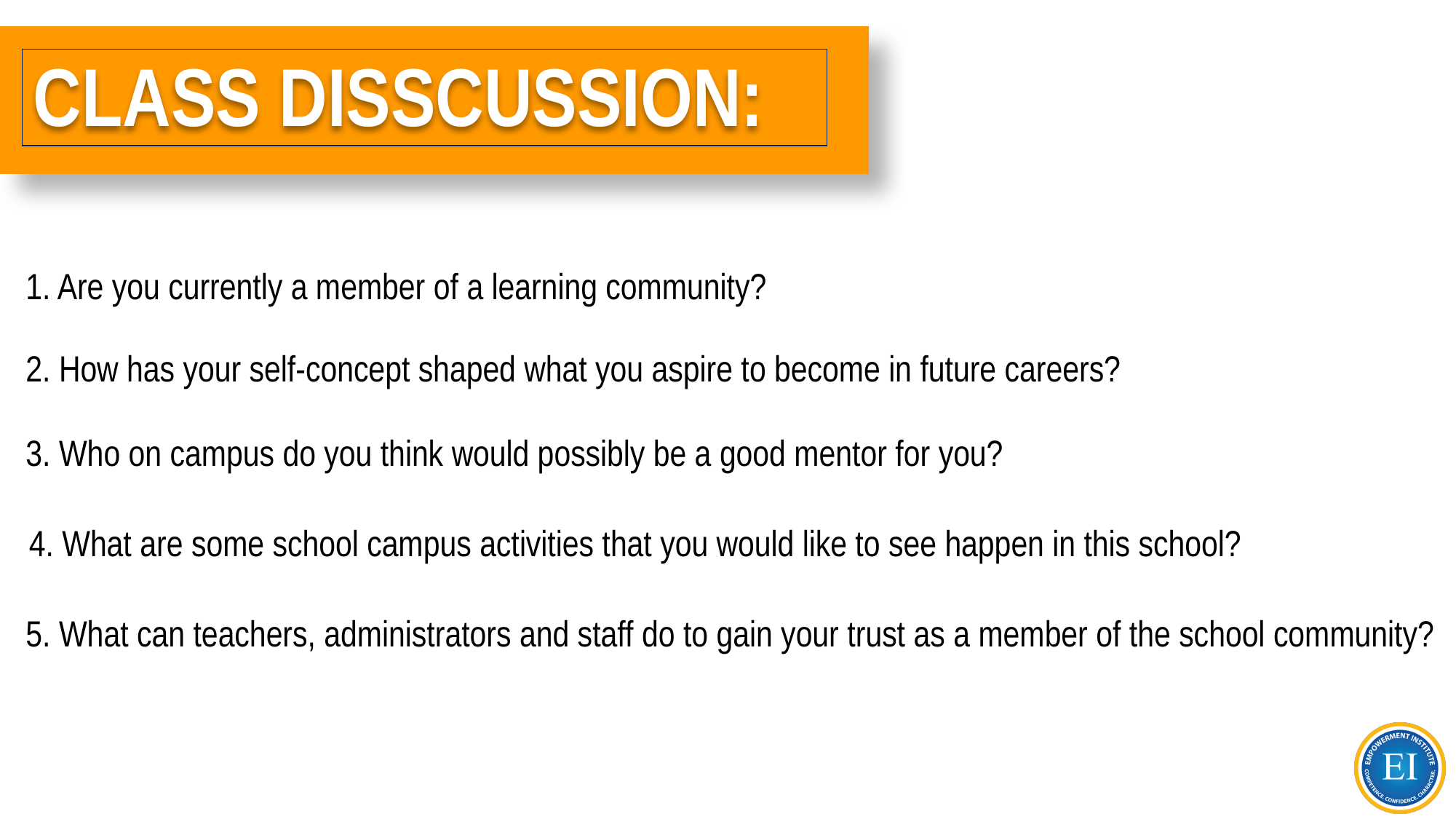

# CLASS DISSCUSSION:

1. Are you currently a member of a learning community?
2. How has your self-concept shaped what you aspire to become in future careers?
3. Who on campus do you think would possibly be a good mentor for you?
4. What are some school campus activities that you would like to see happen in this school?
5. What can teachers, administrators and staff do to gain your trust as a member of the school community?